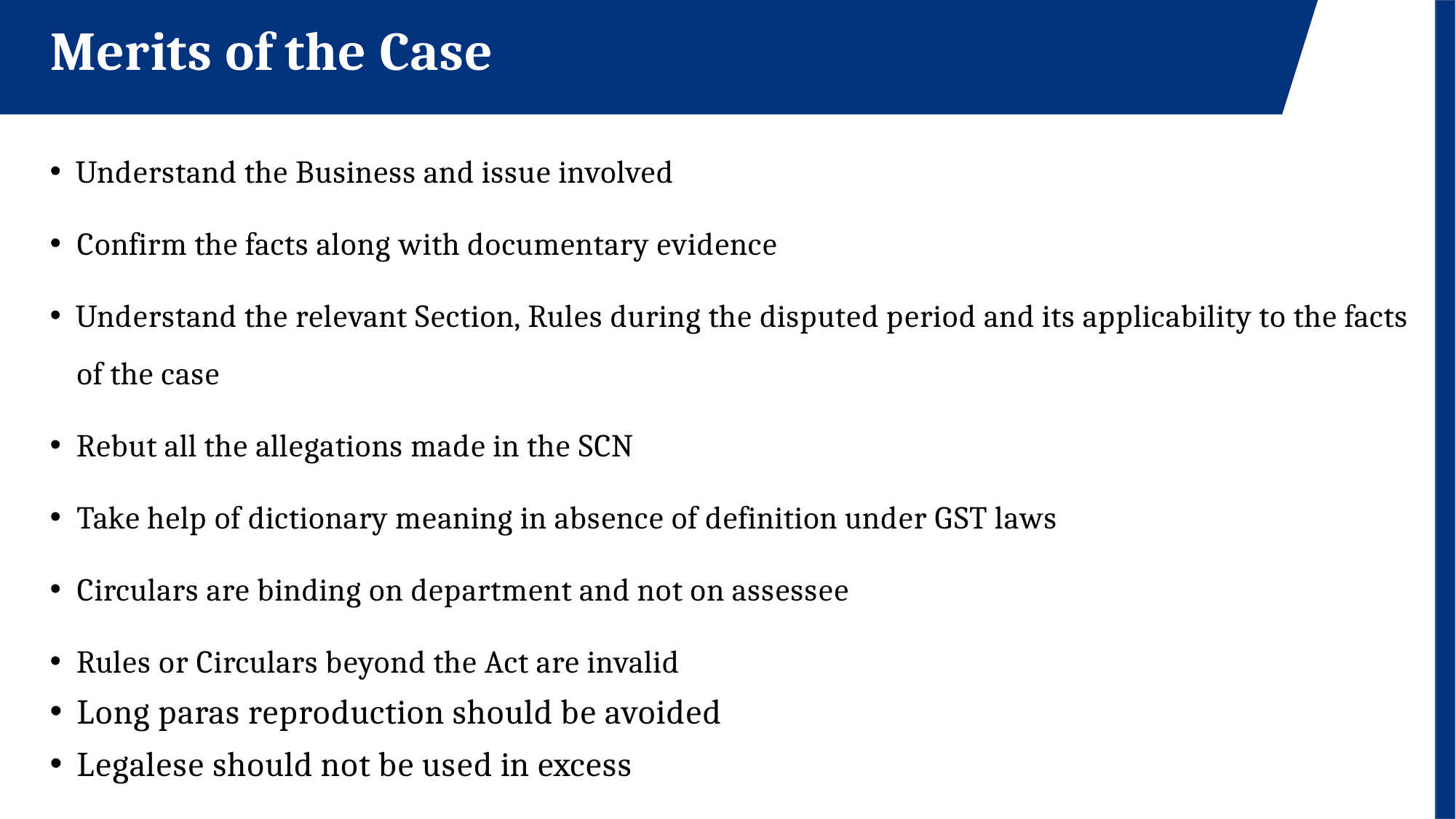

Merits of the Case
Understand the Business and issue involved
Confirm the facts along with documentary evidence
Understand the relevant Section, Rules during the disputed period and its applicability to the facts of the case
Rebut all the allegations made in the SCN
Take help of dictionary meaning in absence of definition under GST laws
Circulars are binding on department and not on assessee
Rules or Circulars beyond the Act are invalid
Long paras reproduction should be avoided
Legalese should not be used in excess